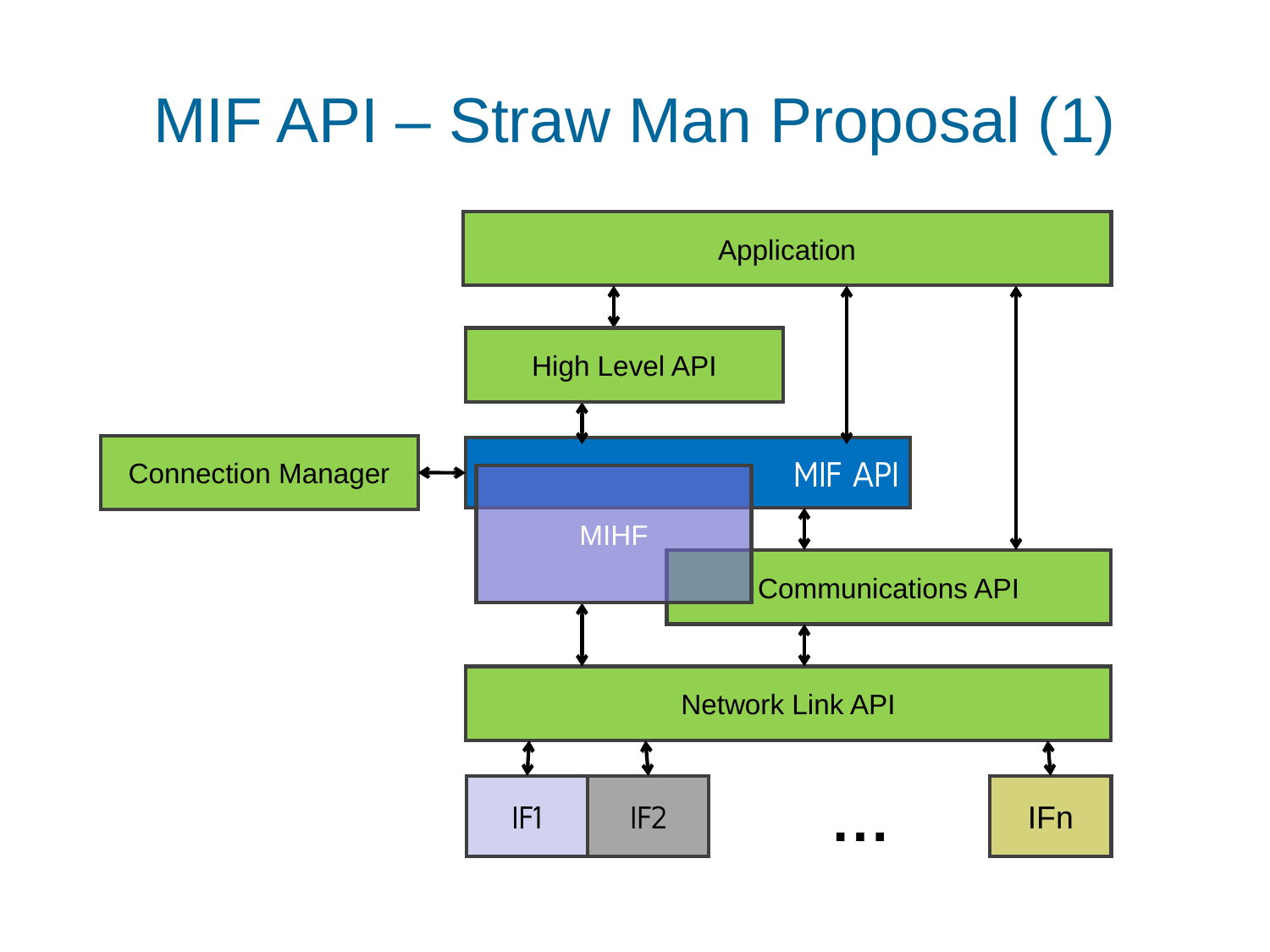

# MIF API – Straw Man Proposal (1)
Application
High Level API
Connection Manager
                              MIF API
MIHF
Communications API
Network Link API
…
IF1
IF2
IFn